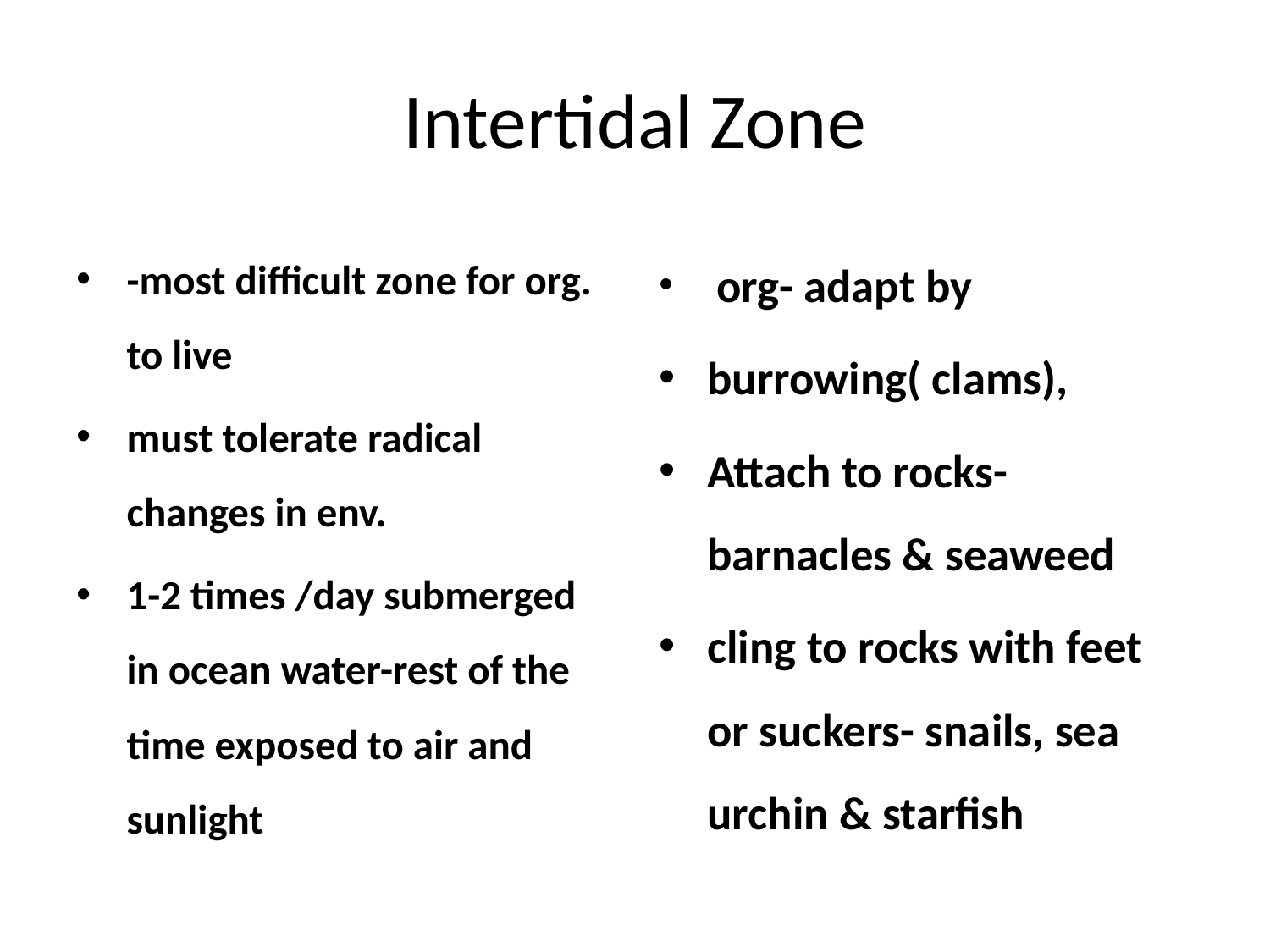

# Intertidal Zone
-most difficult zone for org. to live
must tolerate radical changes in env.
1-2 times /day submerged in ocean water-rest of the time exposed to air and sunlight
 org- adapt by
burrowing( clams),
Attach to rocks- barnacles & seaweed
cling to rocks with feet or suckers- snails, sea urchin & starfish